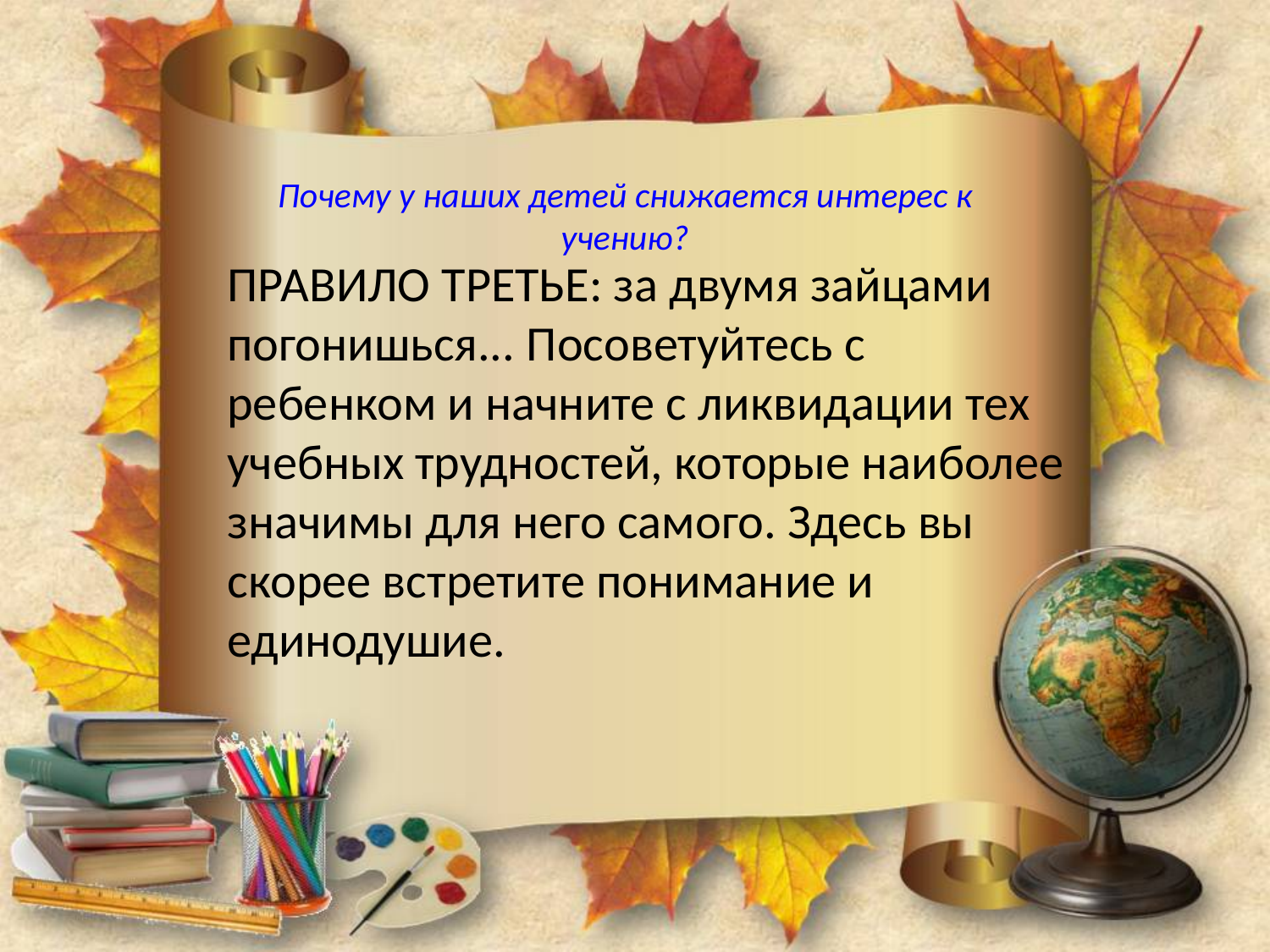

Почему у наших детей снижается интерес к учению?
ПРАВИЛО ТРЕТЬЕ: за двумя зайцами погонишься... Посоветуйтесь с ребенком и начните с ликвидации тех учебных трудностей, которые наиболее значимы для него самого. Здесь вы скорее встретите понимание и единодушие.